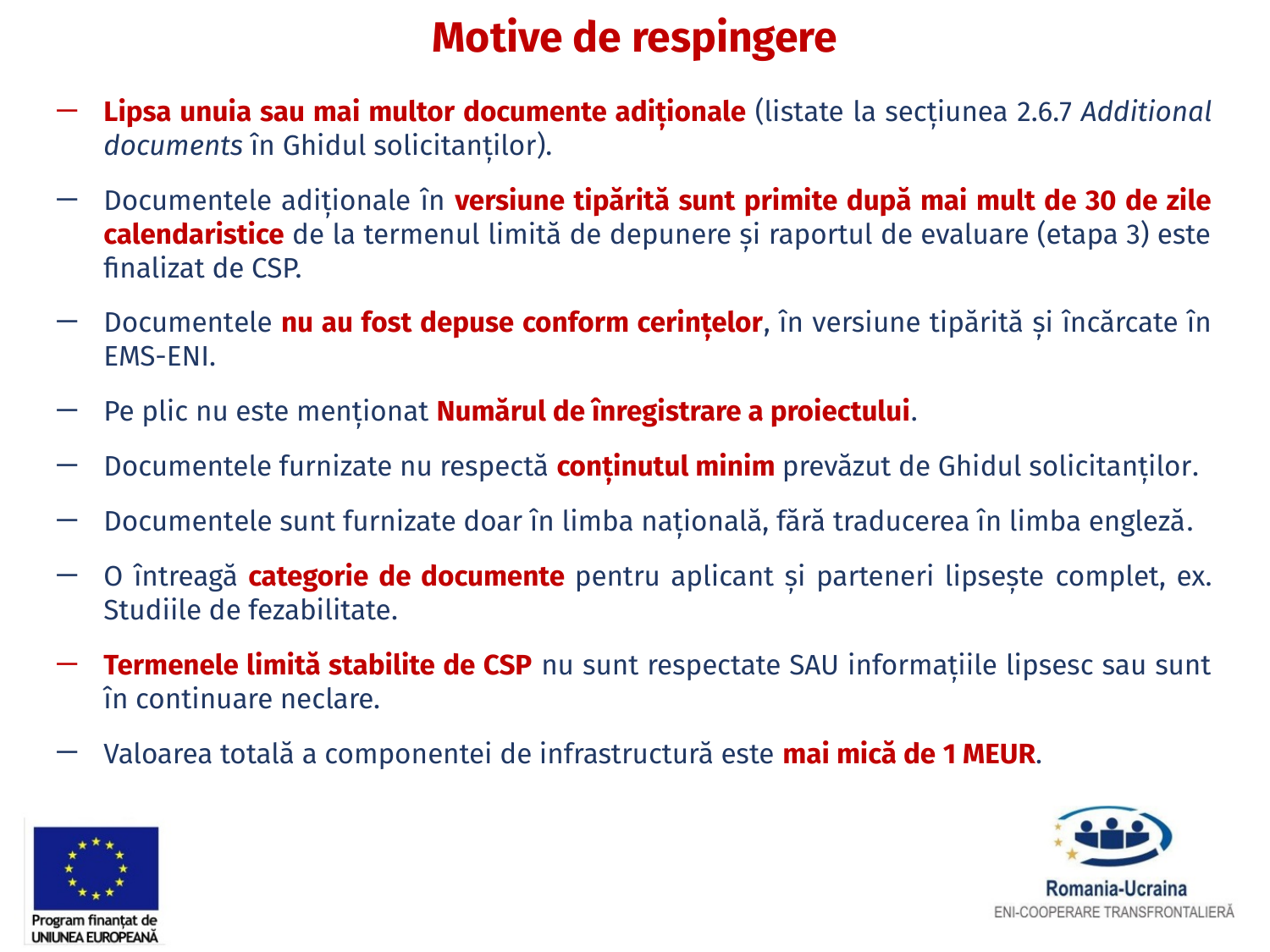

# Motive de respingere
Lipsa unuia sau mai multor documente adiționale (listate la secțiunea 2.6.7 Additional documents în Ghidul solicitanților).
Documentele adiționale în versiune tipărită sunt primite după mai mult de 30 de zile calendaristice de la termenul limită de depunere și raportul de evaluare (etapa 3) este finalizat de CSP.
Documentele nu au fost depuse conform cerințelor, în versiune tipărită și încărcate în EMS-ENI.
Pe plic nu este menționat Numărul de înregistrare a proiectului.
Documentele furnizate nu respectă conținutul minim prevăzut de Ghidul solicitanților.
Documentele sunt furnizate doar în limba națională, fără traducerea în limba engleză.
O întreagă categorie de documente pentru aplicant și parteneri lipsește complet, ex. Studiile de fezabilitate.
Termenele limită stabilite de CSP nu sunt respectate SAU informațiile lipsesc sau sunt în continuare neclare.
Valoarea totală a componentei de infrastructură este mai mică de 1 MEUR.